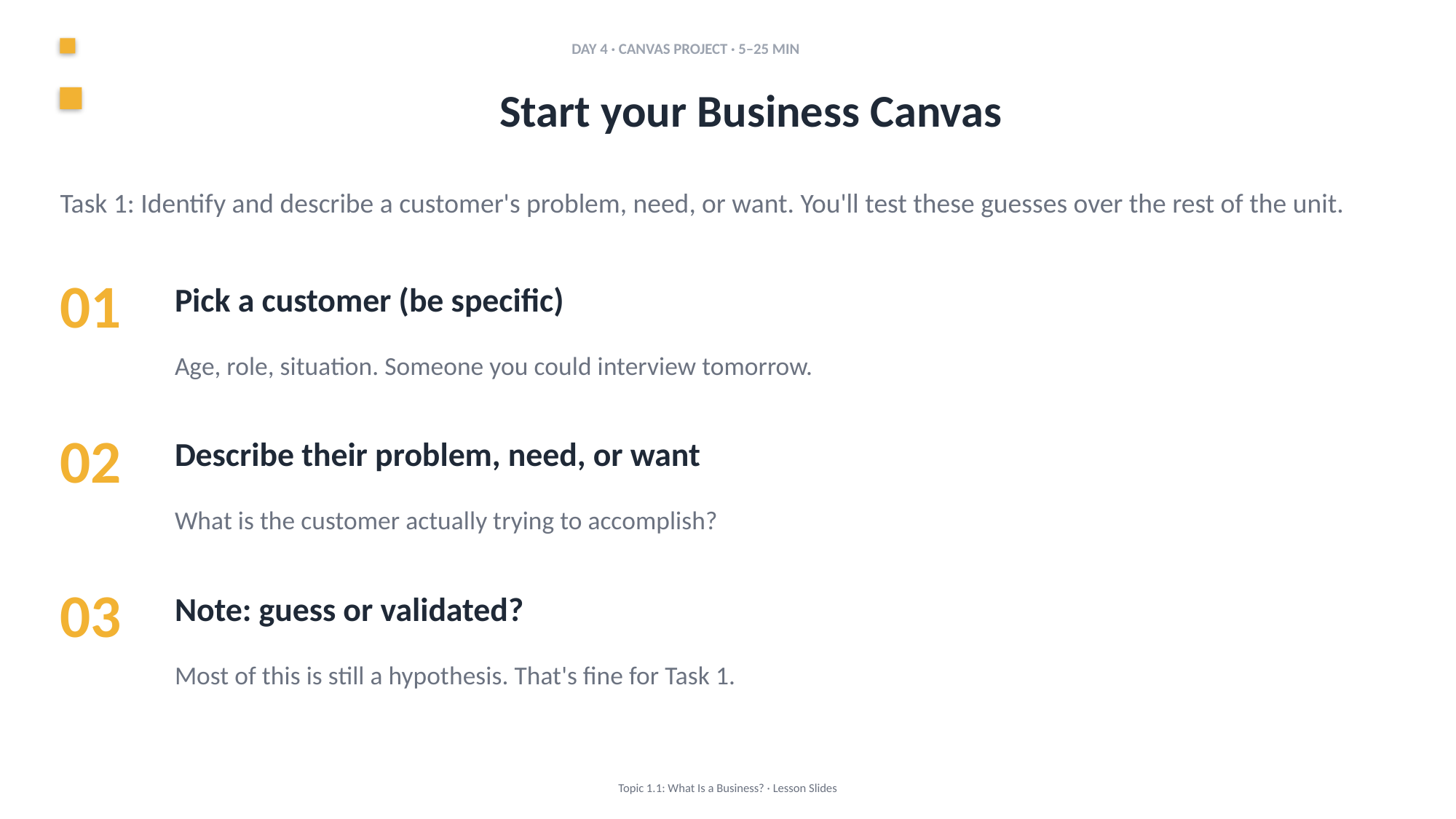

DAY 4 · CANVAS PROJECT · 5–25 MIN

Start your Business Canvas

Task 1: Identify and describe a customer's problem, need, or want. You'll test these guesses over the rest of the unit.
01
Pick a customer (be specific)
Age, role, situation. Someone you could interview tomorrow.
02
Describe their problem, need, or want
What is the customer actually trying to accomplish?
03
Note: guess or validated?
Most of this is still a hypothesis. That's fine for Task 1.
Topic 1.1: What Is a Business? · Lesson Slides